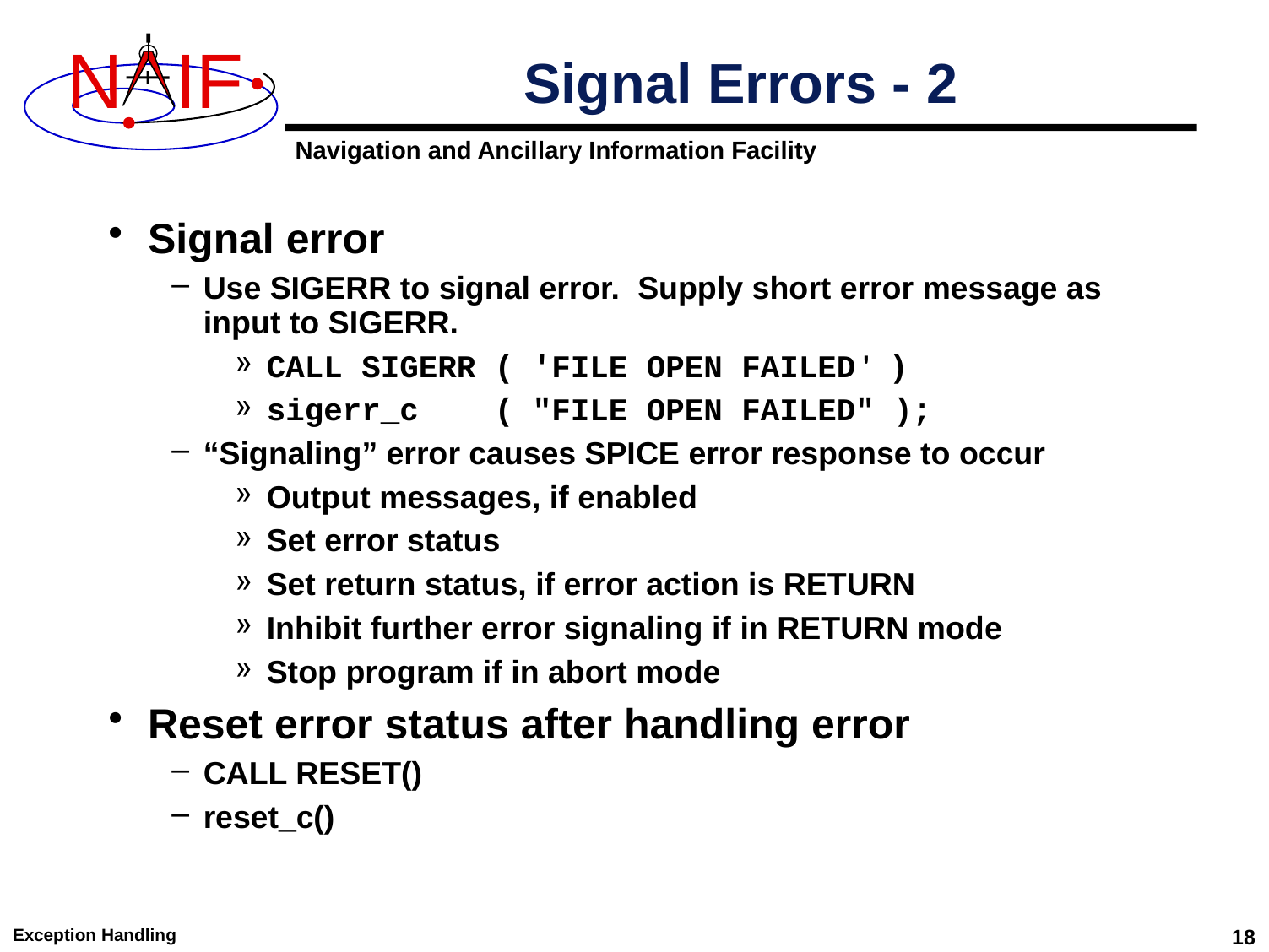

# Signal Errors - 2
Signal error
Use SIGERR to signal error.  Supply short error message as input to SIGERR.
CALL SIGERR ( 'FILE OPEN FAILED ' )
sigerr_c    ( "FILE OPEN FAILED" );
“Signaling” error causes SPICE error response to occur
Output messages, if enabled
Set error status
Set return status, if error action is RETURN
Inhibit further error signaling if in RETURN mode
Stop program if in abort mode
Reset error status after handling error
CALL RESET()
reset_c()
Exception Handling
18